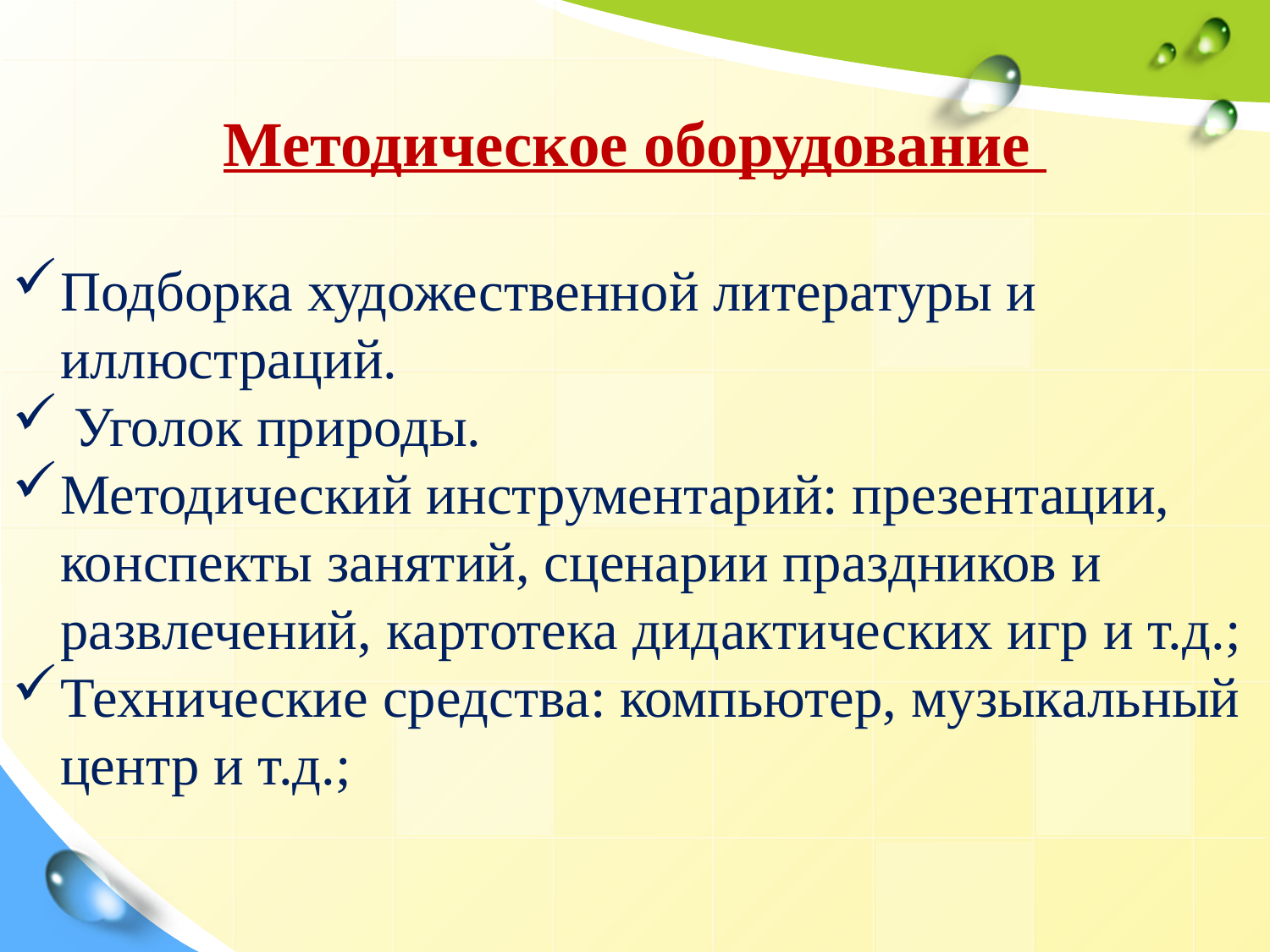

Методическое оборудование

Подборка художественной литературы и иллюстраций.
 Уголок природы.
Методический инструментарий: презентации, конспекты занятий, сценарии праздников и развлечений, картотека дидактических игр и т.д.;
Технические средства: компьютер, музыкальный центр и т.д.;